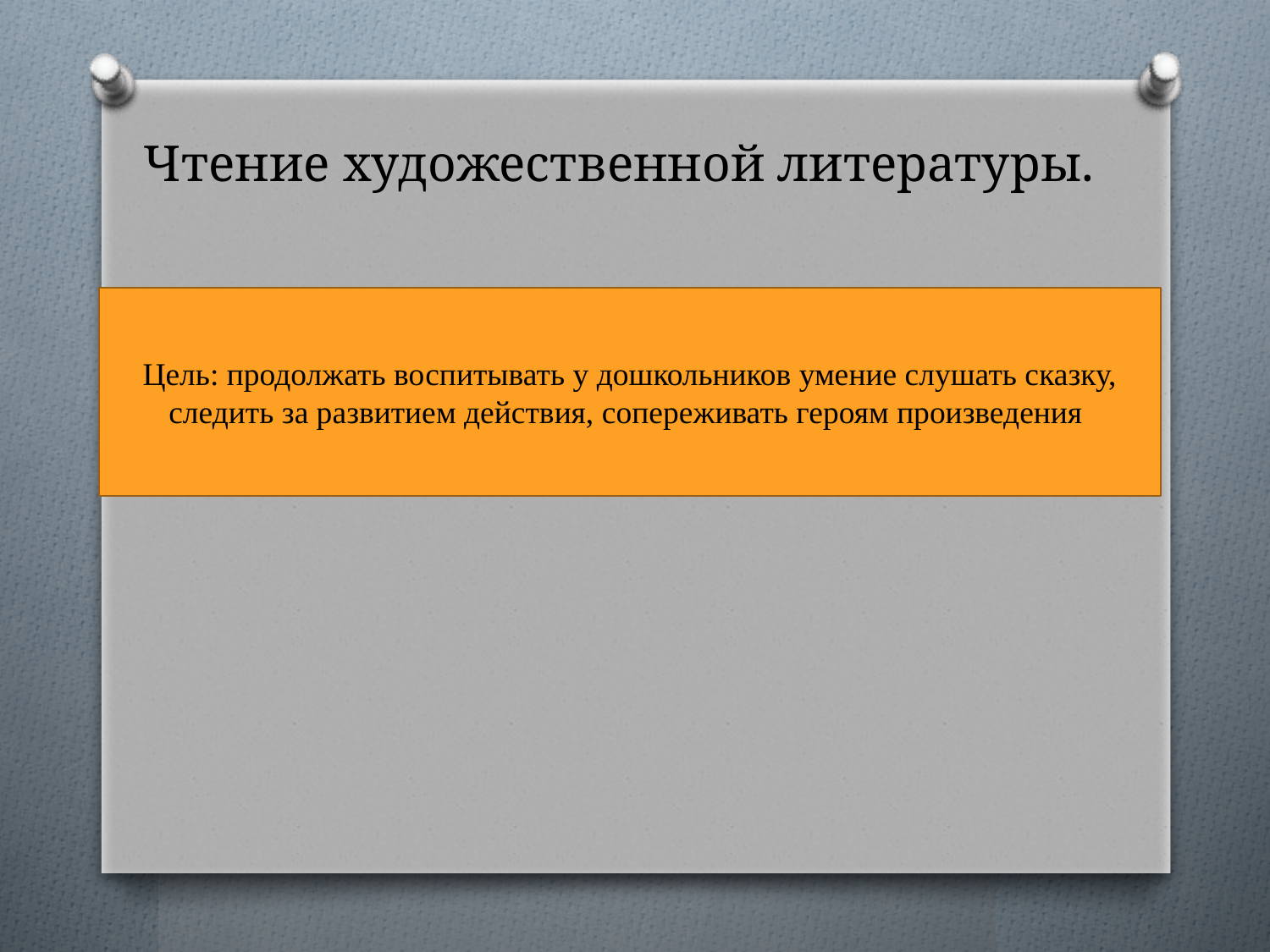

# Чтение художественной литературы.
Цель: продолжать воспитывать у дошкольников умение слушать сказку, следить за развитием действия, сопереживать героям произведения